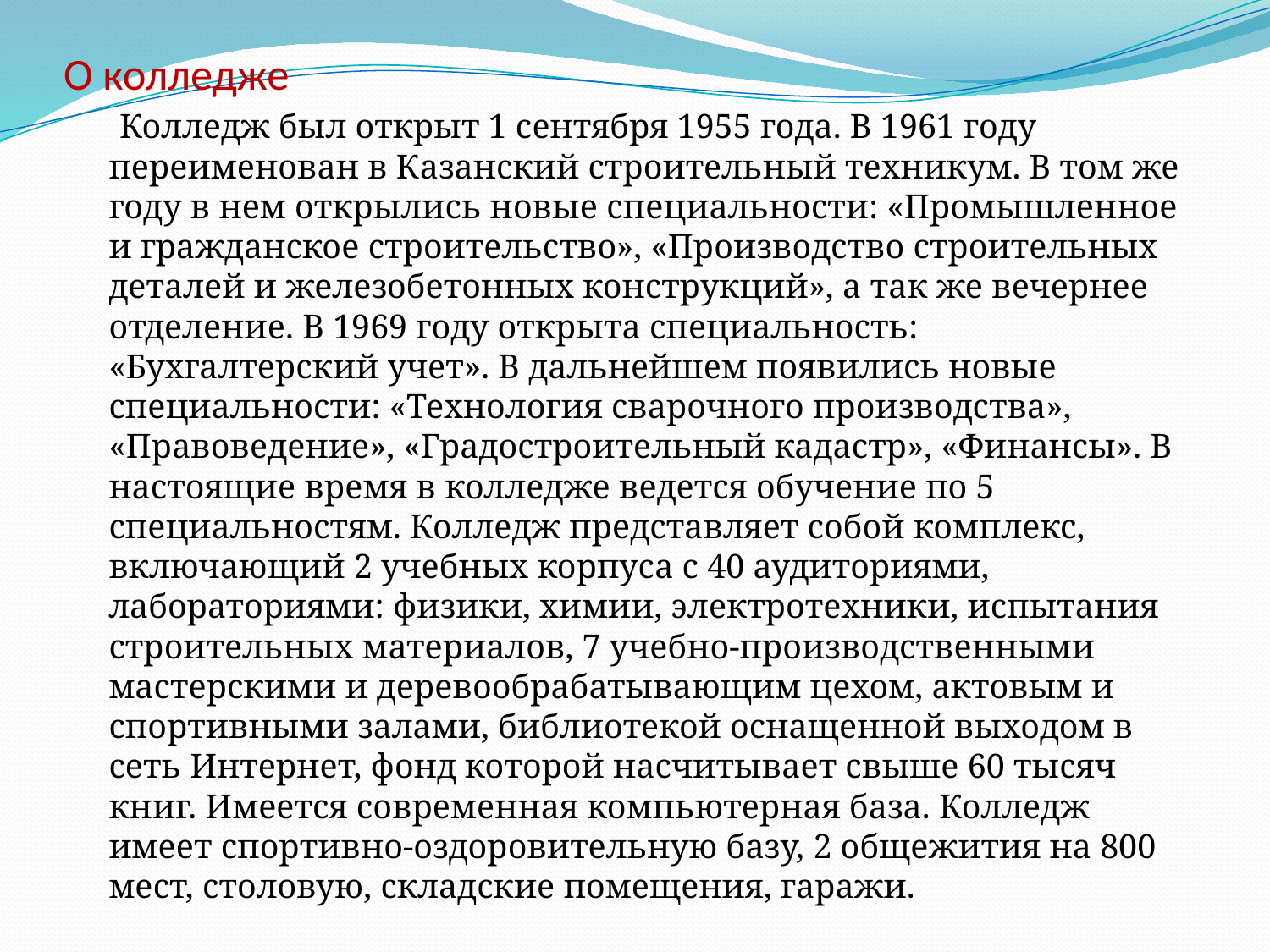

# О колледже
     Колледж был открыт 1 сентября 1955 года. В 1961 году переименован в Казанский строительный техникум. В том же году в нем открылись новые специальности: «Промышленное и гражданское строительство», «Производство строительных деталей и железобетонных конструкций», а так же вечернее отделение. В 1969 году открыта специальность: «Бухгалтерский учет». В дальнейшем появились новые специальности: «Технология сварочного производства», «Правоведение», «Градостроительный кадастр», «Финансы». В настоящие время в колледже ведется обучение по 5 специальностям. Колледж представляет собой комплекс, включающий 2 учебных корпуса с 40 аудиториями, лабораториями: физики, химии, электротехники, испытания строительных материалов, 7 учебно-производственными мастерскими и деревообрабатывающим цехом, актовым и спортивными залами, библиотекой оснащенной выходом в сеть Интернет, фонд которой насчитывает свыше 60 тысяч книг. Имеется современная компьютерная база. Колледж имеет спортивно-оздоровительную базу, 2 общежития на 800 мест, столовую, складские помещения, гаражи.